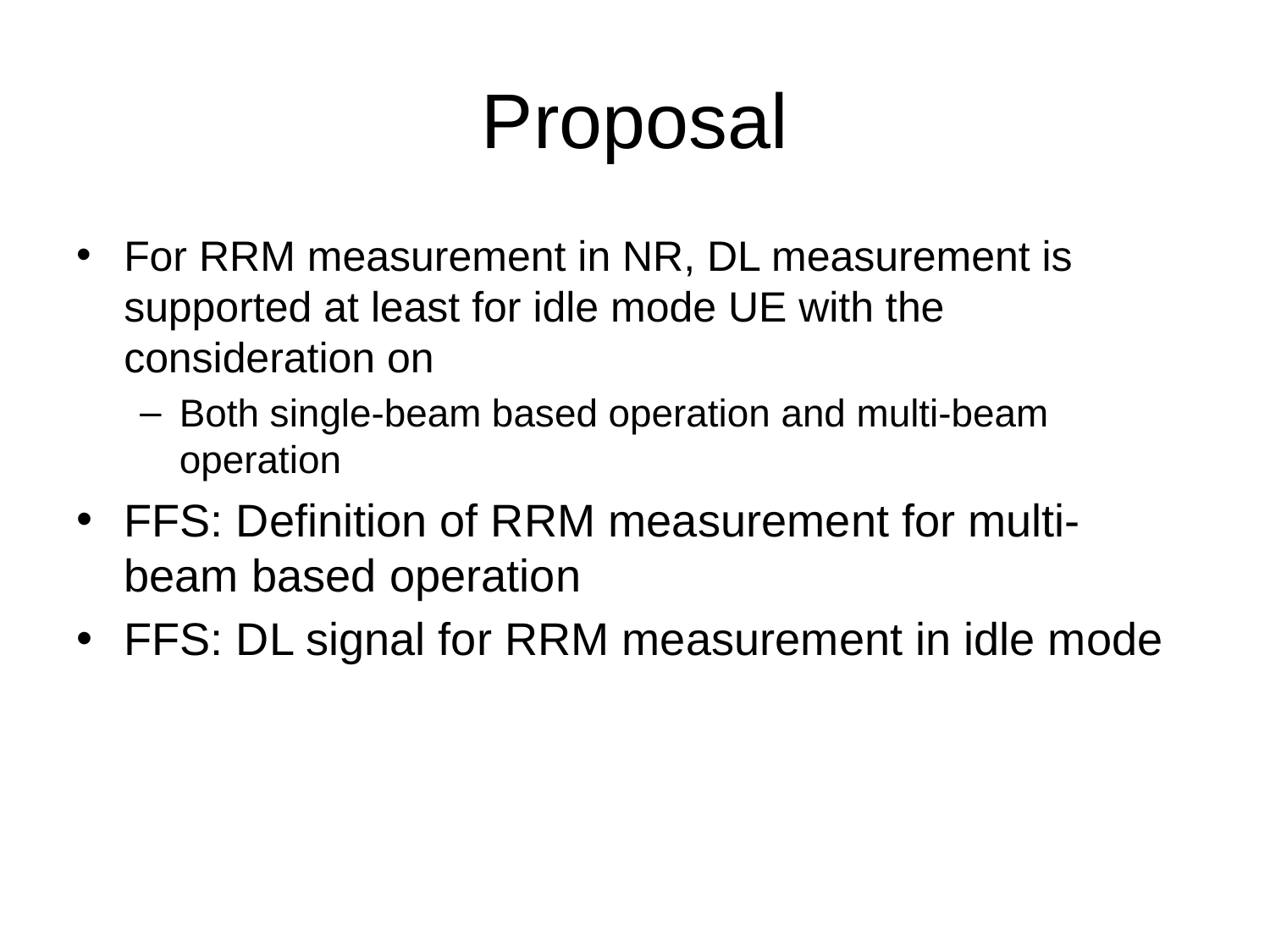

# Proposal
For RRM measurement in NR, DL measurement is supported at least for idle mode UE with the consideration on
Both single-beam based operation and multi-beam operation
FFS: Definition of RRM measurement for multi-beam based operation
FFS: DL signal for RRM measurement in idle mode